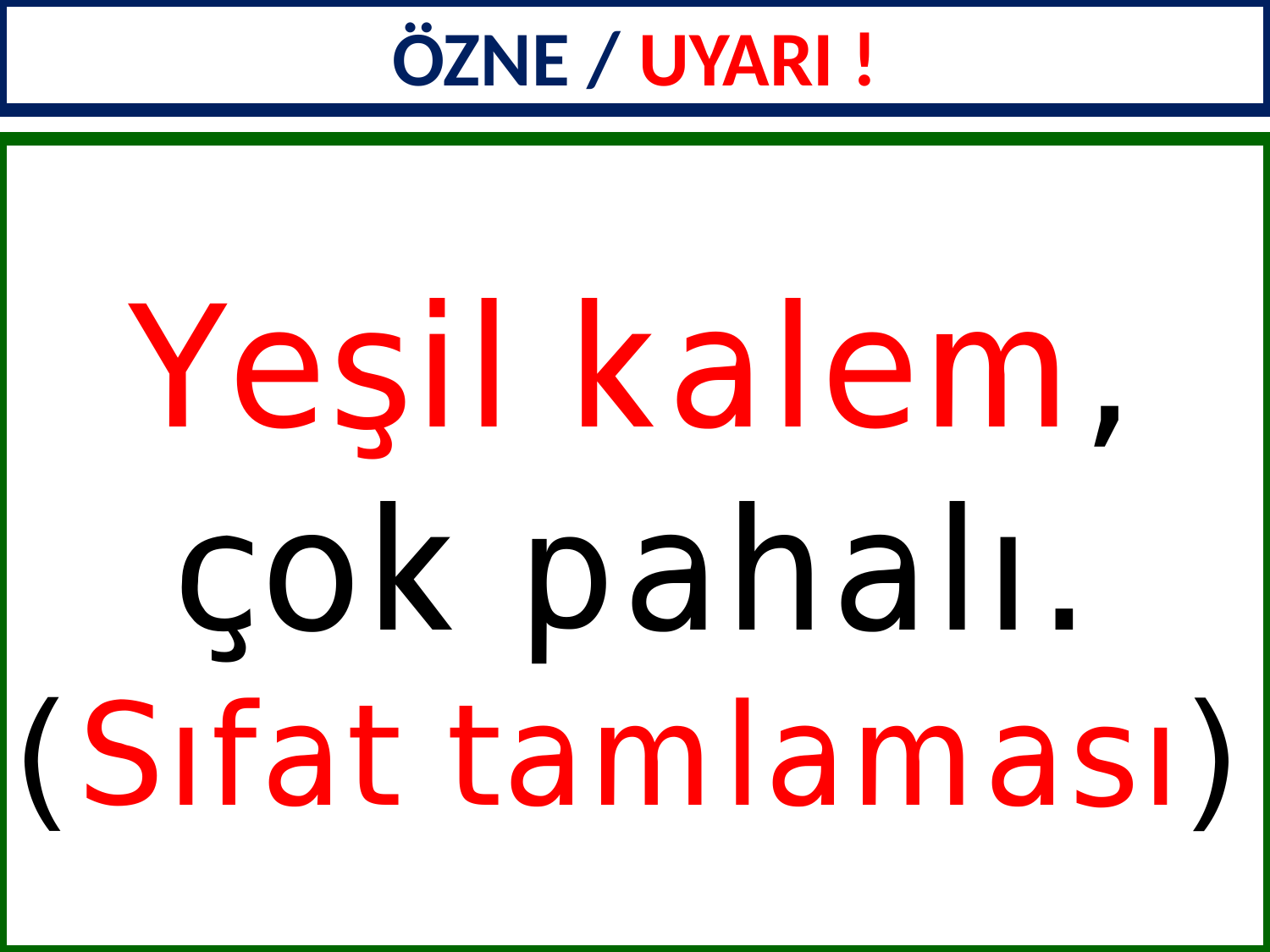

ÖZNE / UYARI !
Yeşil kalem, çok pahalı.
(Sıfat tamlaması)